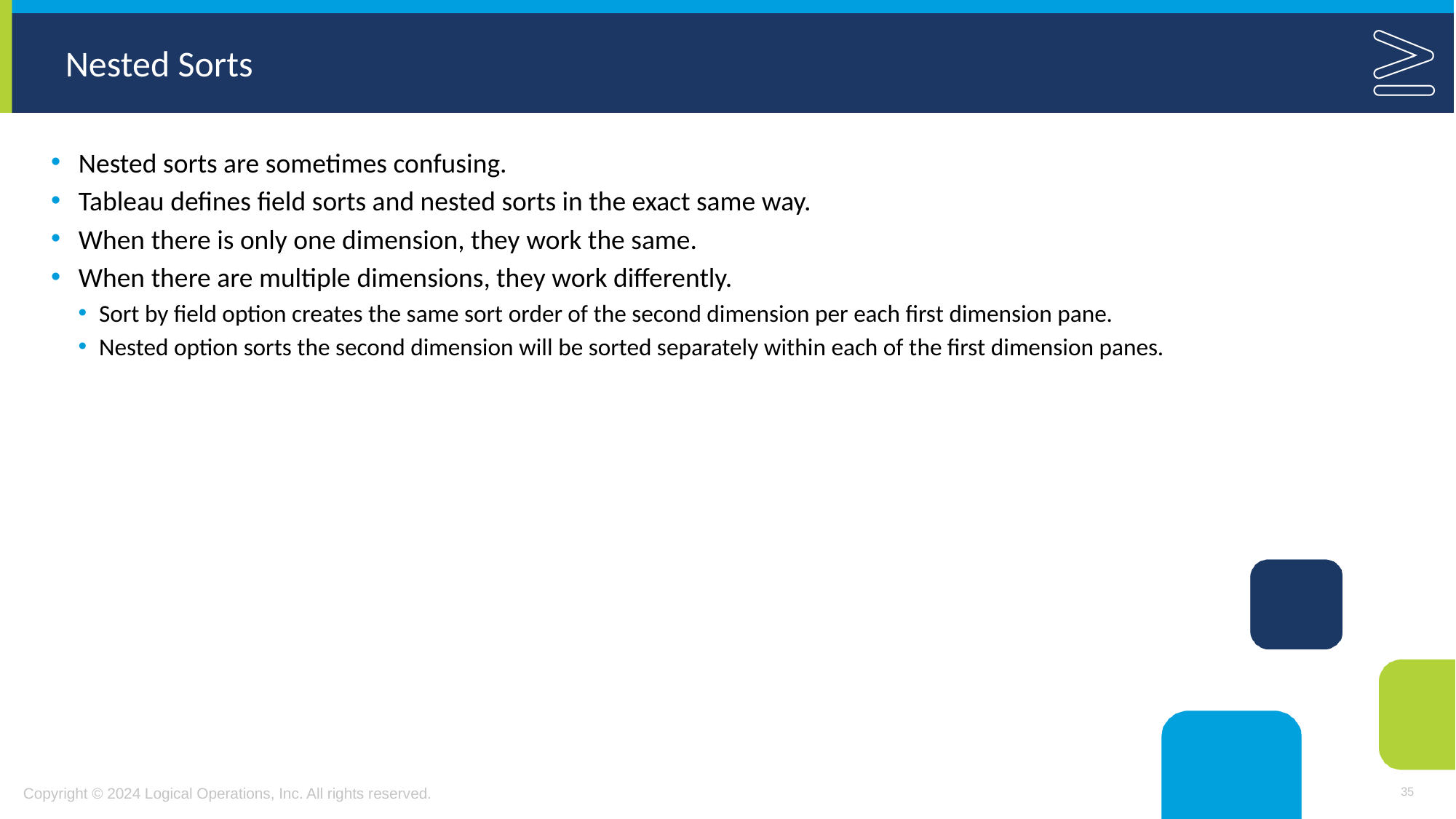

# Nested Sorts
Nested sorts are sometimes confusing.
Tableau defines field sorts and nested sorts in the exact same way.
When there is only one dimension, they work the same.
When there are multiple dimensions, they work differently.
Sort by field option creates the same sort order of the second dimension per each first dimension pane.
Nested option sorts the second dimension will be sorted separately within each of the first dimension panes.
35